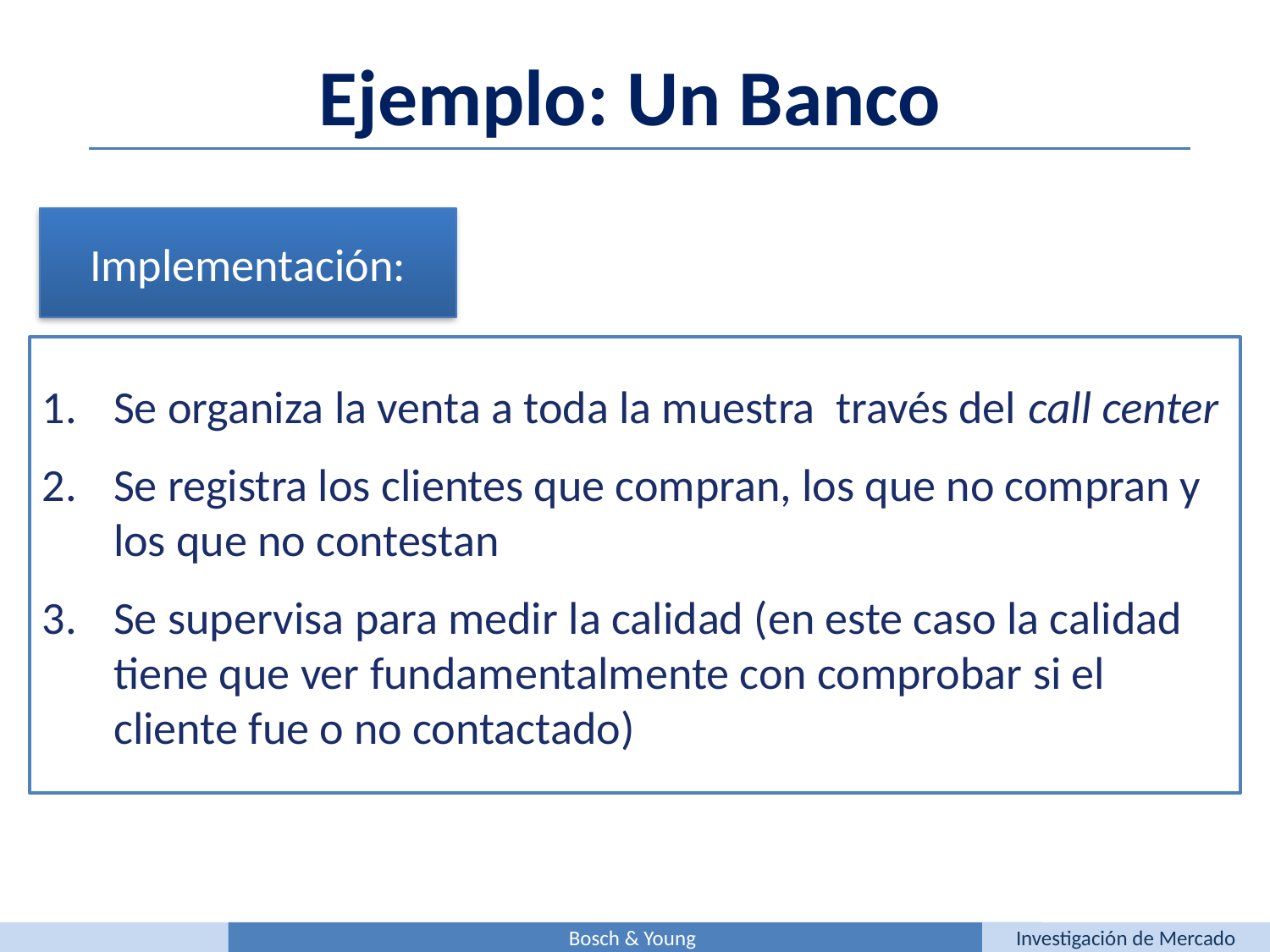

Ejemplo: Un Banco
Implementación:
Se organiza la venta a toda la muestra  través del call center
Se registra los clientes que compran, los que no compran y los que no contestan
Se supervisa para medir la calidad (en este caso la calidad tiene que ver fundamentalmente con comprobar si el cliente fue o no contactado)

Bosch & Young
Investigación de Mercado